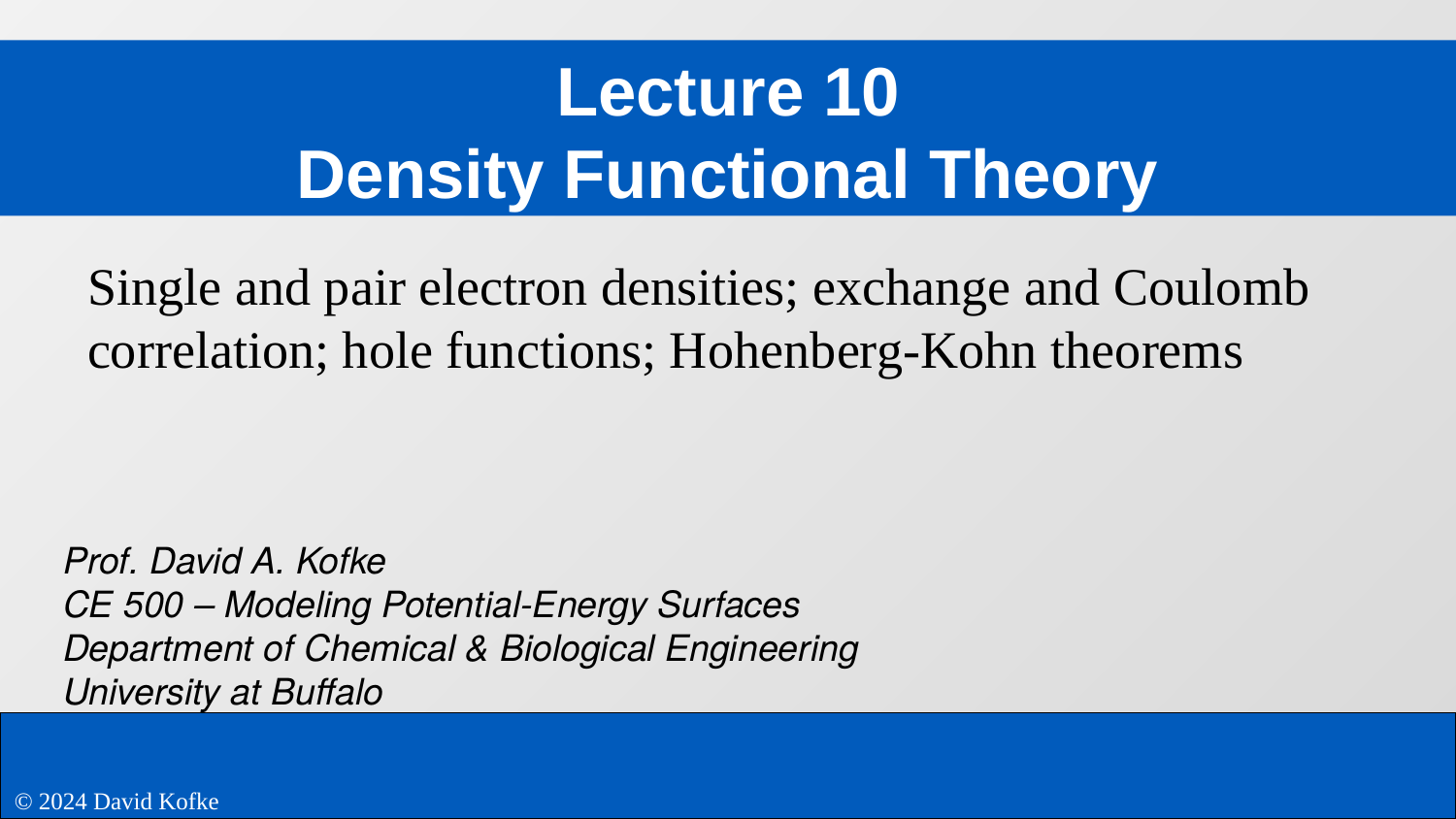

# Lecture 10 Density Functional Theory
Single and pair electron densities; exchange and Coulomb correlation; hole functions; Hohenberg-Kohn theorems
© 2024 David Kofke